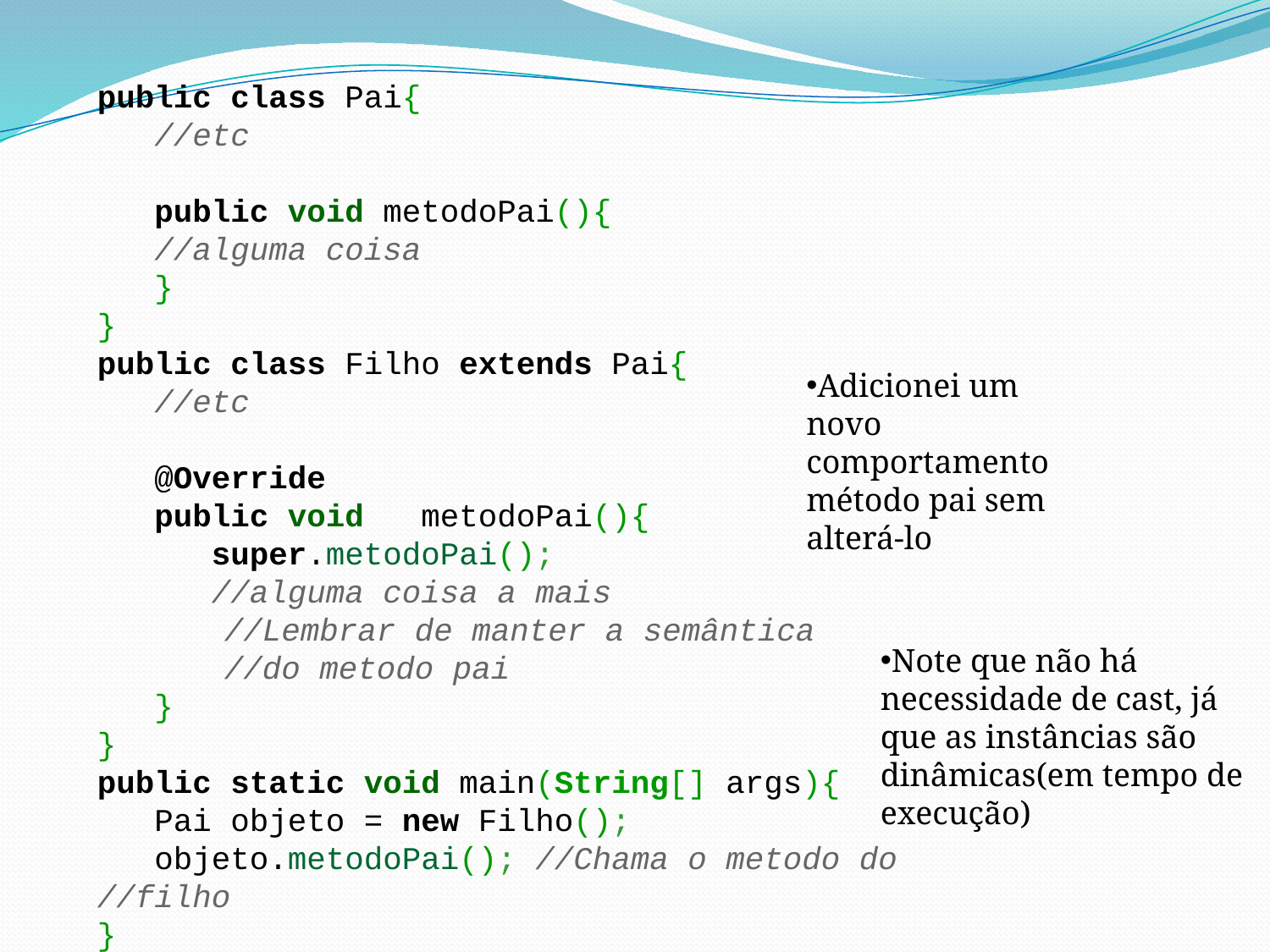

public class Pai{
   //etc
 
   public void metodoPai(){
   //alguma coisa
   }
}
public class Filho extends Pai{
   //etc
 
   @Override
   public void   metodoPai(){
      super.metodoPai();
      //alguma coisa a mais
	//Lembrar de manter a semântica
	//do metodo pai
   }
}
public static void main(String[] args){
   Pai objeto = new Filho();
   objeto.metodoPai(); //Chama o metodo do //filho  
}
Adicionei um novo comportamento método pai sem alterá-lo
Note que não há necessidade de cast, já que as instâncias são dinâmicas(em tempo de execução)